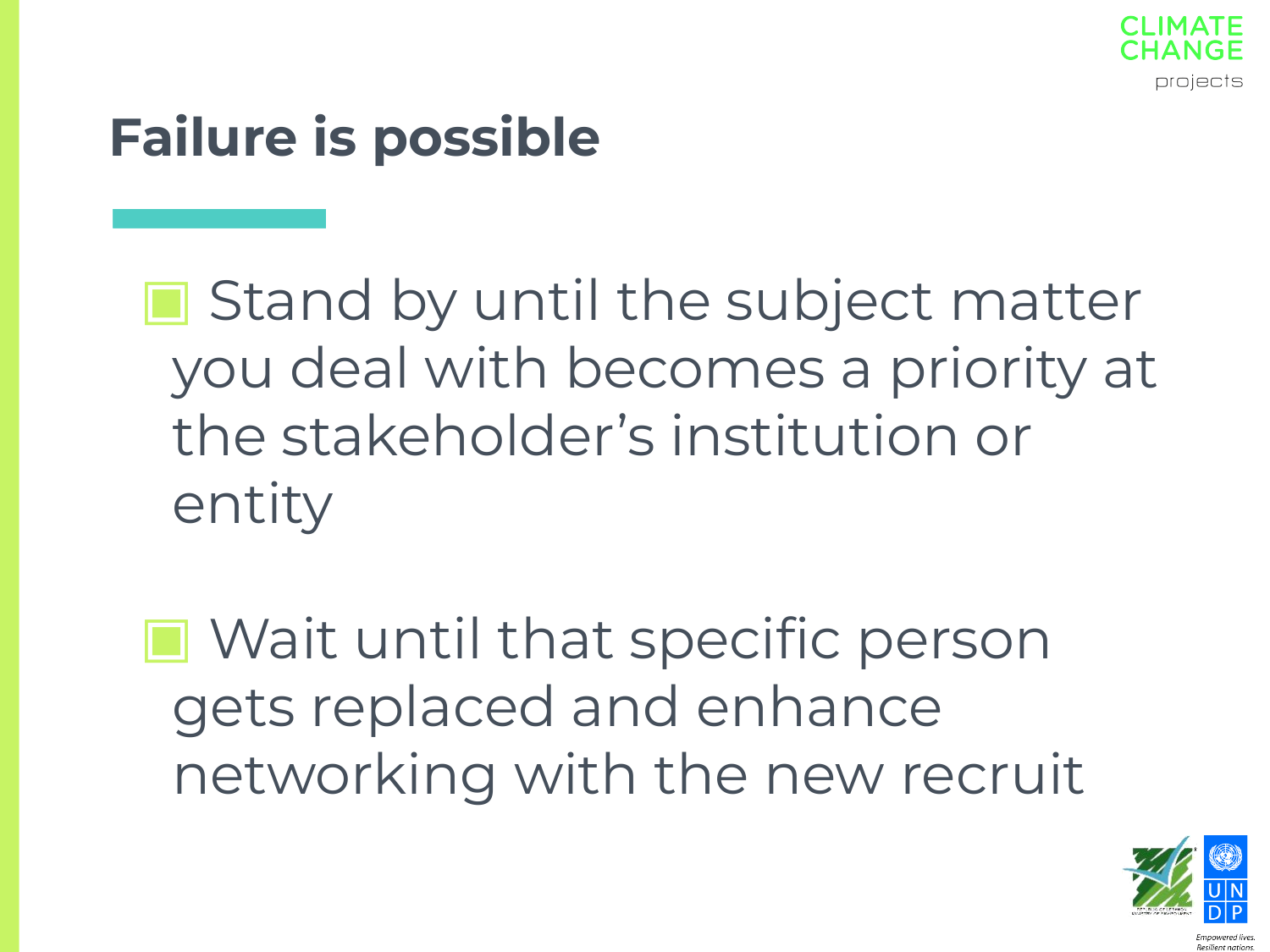

# Failure is possible
 Stand by until the subject matter you deal with becomes a priority at the stakeholder’s institution or entity

 Wait until that specific person gets replaced and enhance networking with the new recruit